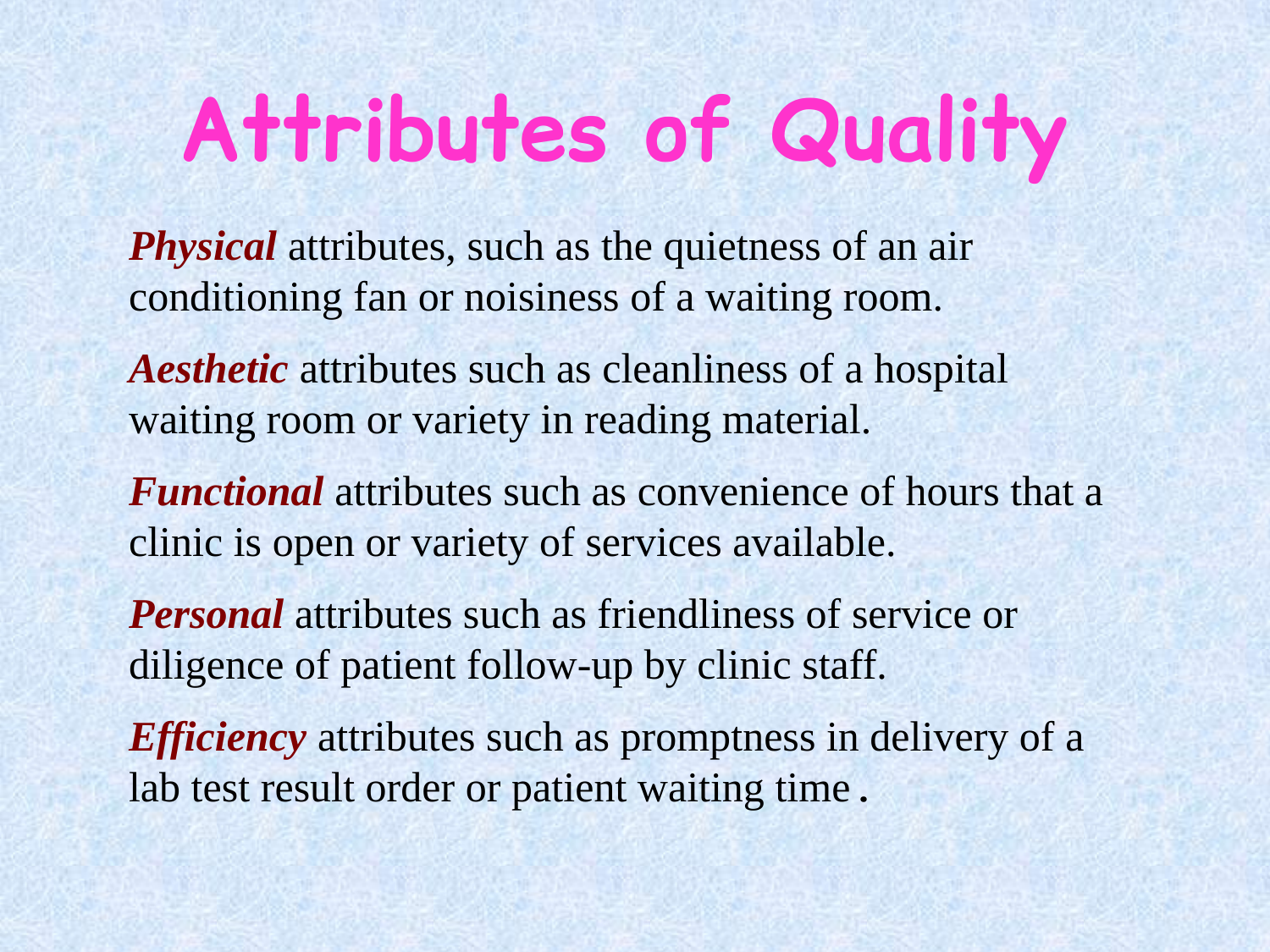

# Attributes of Quality
Physical attributes, such as the quietness of an air conditioning fan or noisiness of a waiting room.
Aesthetic attributes such as cleanliness of a hospital waiting room or variety in reading material.
Functional attributes such as convenience of hours that a clinic is open or variety of services available.
Personal attributes such as friendliness of service or diligence of patient follow-up by clinic staff.
Efficiency attributes such as promptness in delivery of a lab test result order or patient waiting time.